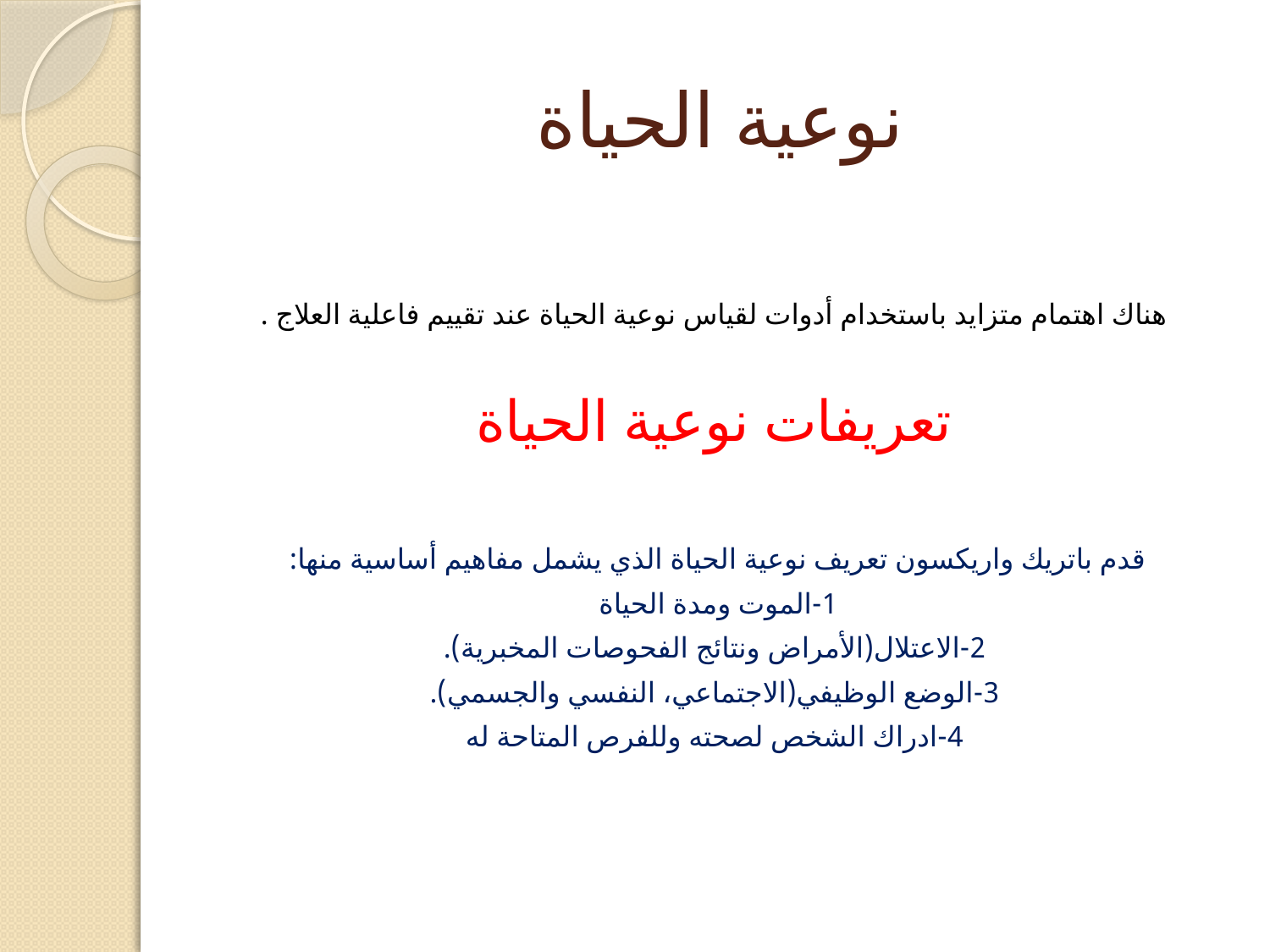

# نوعية الحياة

هناك اهتمام متزايد باستخدام أدوات لقياس نوعية الحياة عند تقييم فاعلية العلاج .

تعريفات نوعية الحياة

قدم باتريك واريكسون تعريف نوعية الحياة الذي يشمل مفاهيم أساسية منها:
1-الموت ومدة الحياة
2-الاعتلال(الأمراض ونتائج الفحوصات المخبرية).
3-الوضع الوظيفي(الاجتماعي، النفسي والجسمي).
4-ادراك الشخص لصحته وللفرص المتاحة له